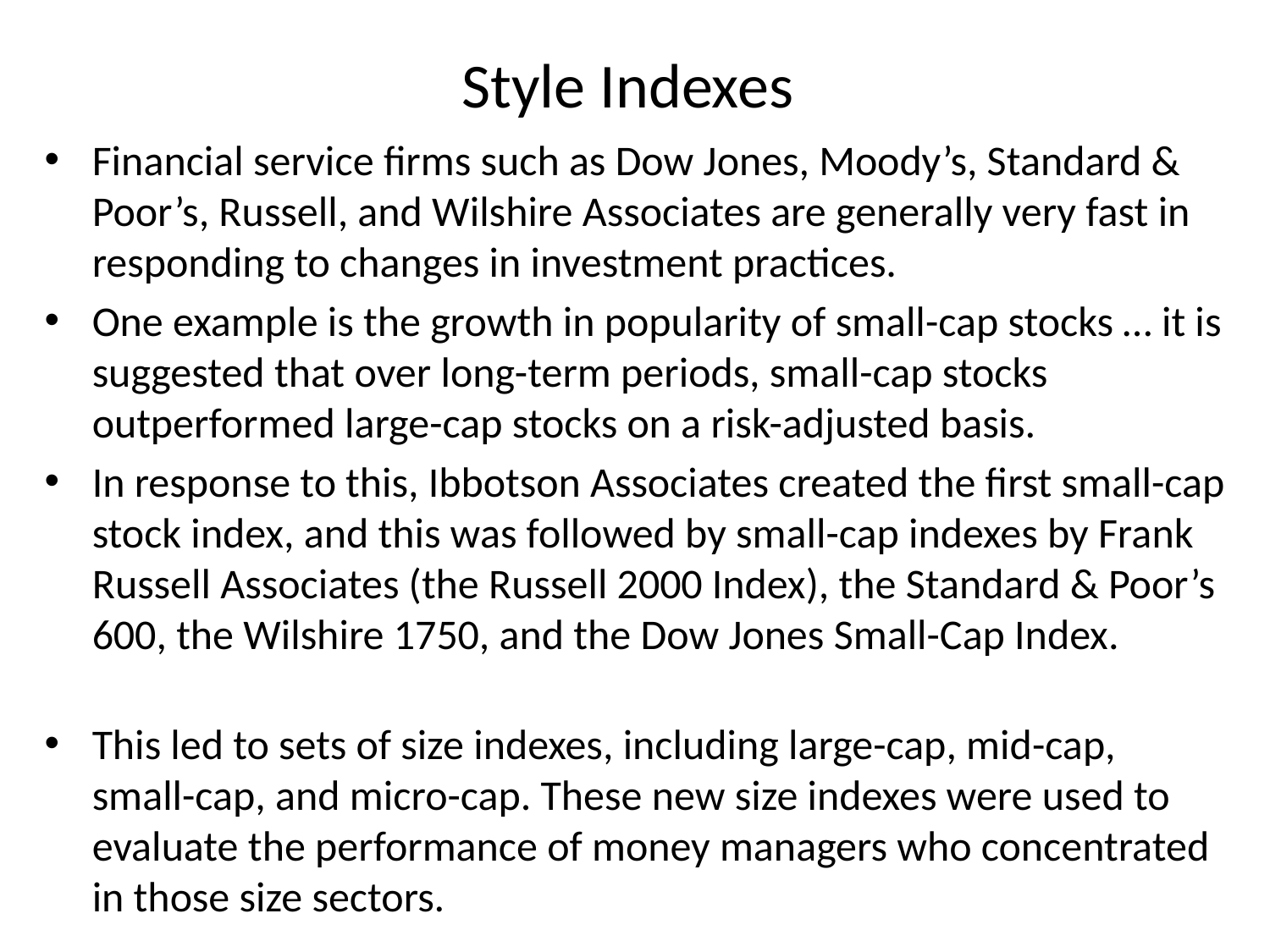

# Style Indexes
Financial service firms such as Dow Jones, Moody’s, Standard & Poor’s, Russell, and Wilshire Associates are generally very fast in responding to changes in investment practices.
One example is the growth in popularity of small-cap stocks … it is suggested that over long-term periods, small-cap stocks outperformed large-cap stocks on a risk-adjusted basis.
In response to this, Ibbotson Associates created the first small-cap stock index, and this was followed by small-cap indexes by Frank Russell Associates (the Russell 2000 Index), the Standard & Poor’s 600, the Wilshire 1750, and the Dow Jones Small-Cap Index.
This led to sets of size indexes, including large-cap, mid-cap, small-cap, and micro-cap. These new size indexes were used to evaluate the performance of money managers who concentrated in those size sectors.